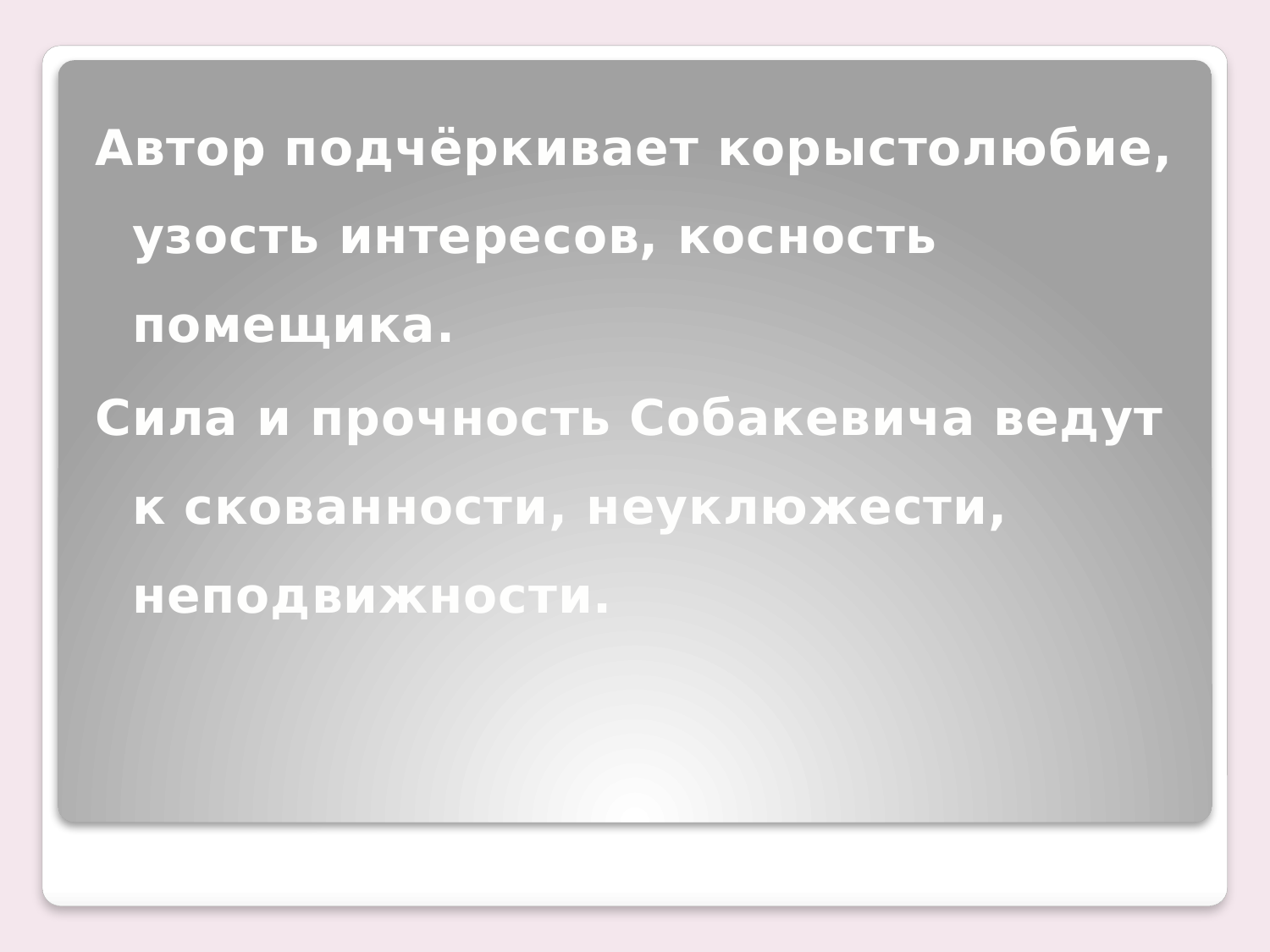

Автор подчёркивает корыстолюбие, узость интересов, косность помещика.
Сила и прочность Собакевича ведут к скованности, неуклюжести, неподвижности.